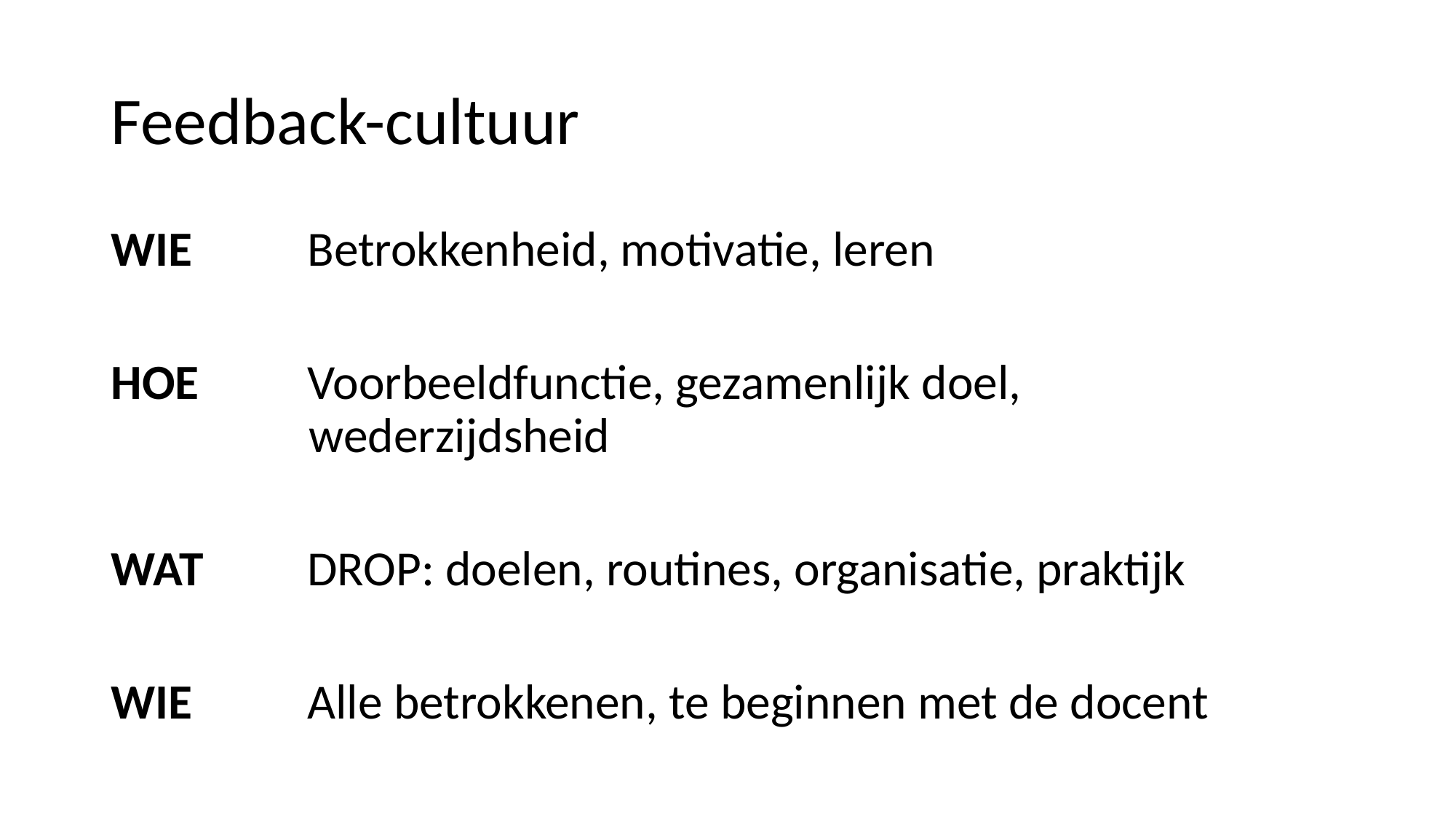

# Feedback-cultuur
WIE		Betrokkenheid, motivatie, leren

HOE		Voorbeeldfunctie, gezamenlijk doel, 				         wederzijdsheid

WAT		DROP: doelen, routines, organisatie, praktijk

WIE		Alle betrokkenen, te beginnen met de docent